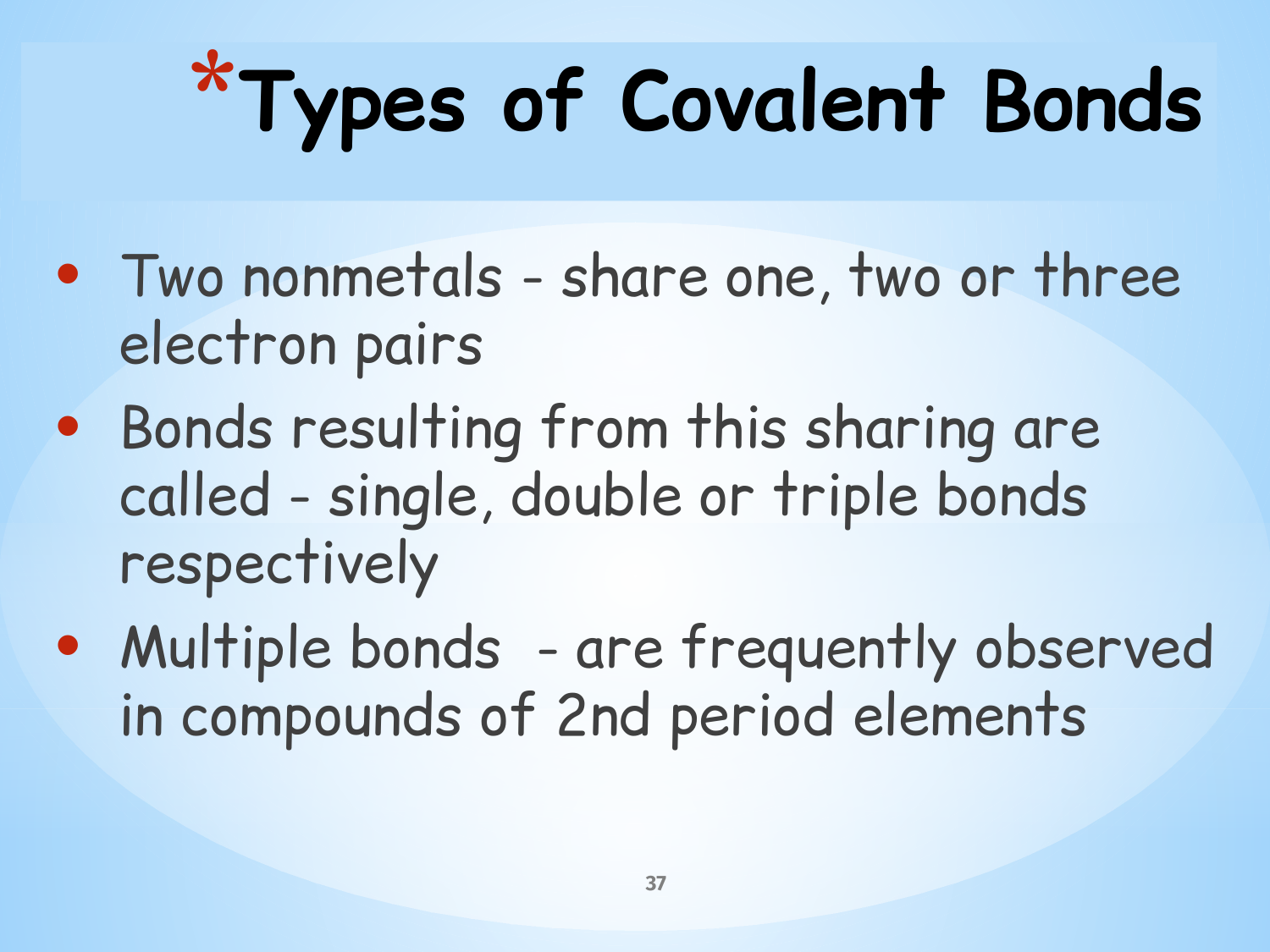

# Types of Covalent Bonds
Two nonmetals - share one, two or three electron pairs
Bonds resulting from this sharing are called - single, double or triple bonds respectively
Multiple bonds  - are frequently observed in compounds of 2nd period elements

37